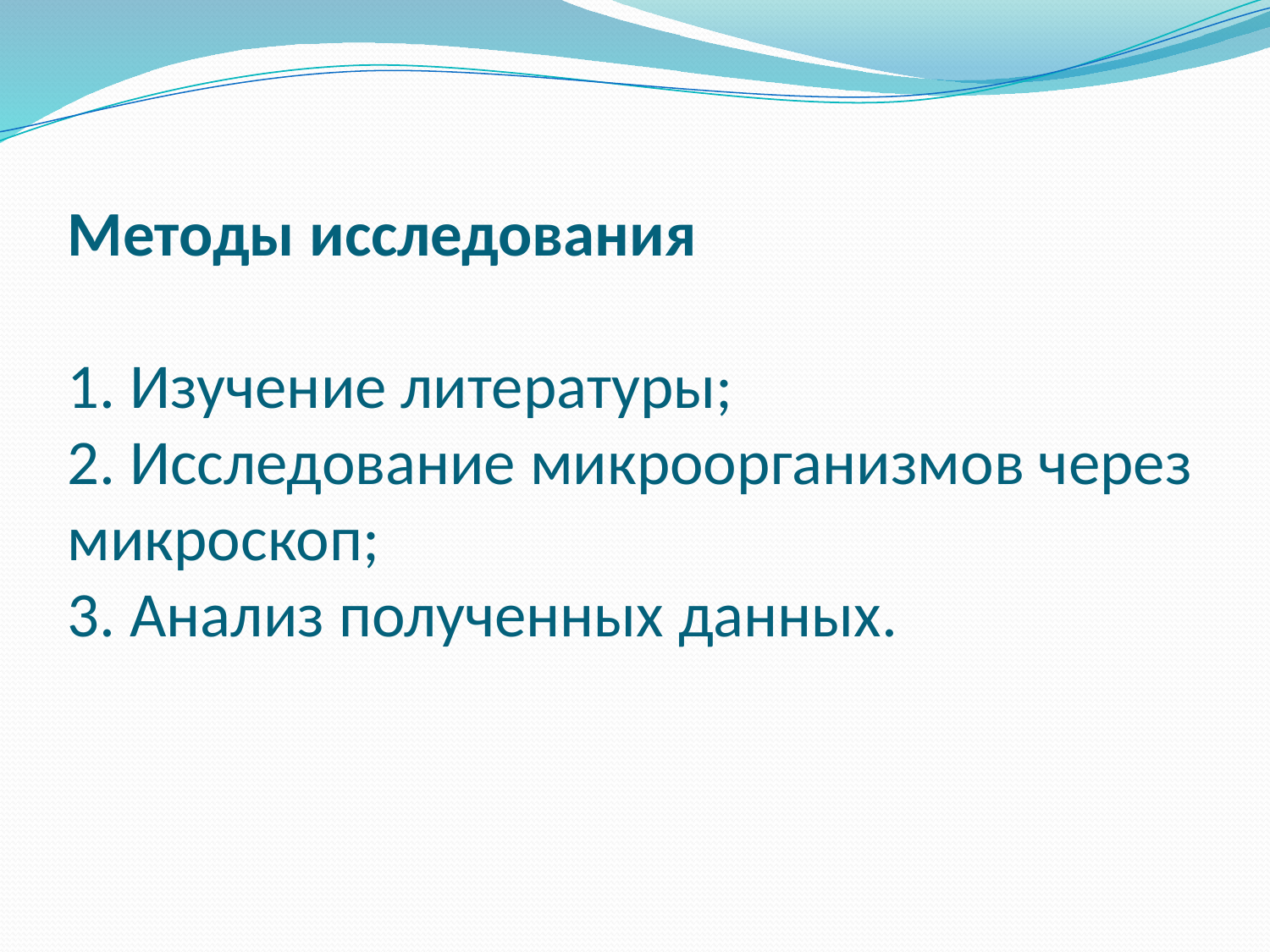

#
Методы исследования

1. Изучение литературы;
2. Исследование микроорганизмов через микроскоп;
3. Анализ полученных данных.